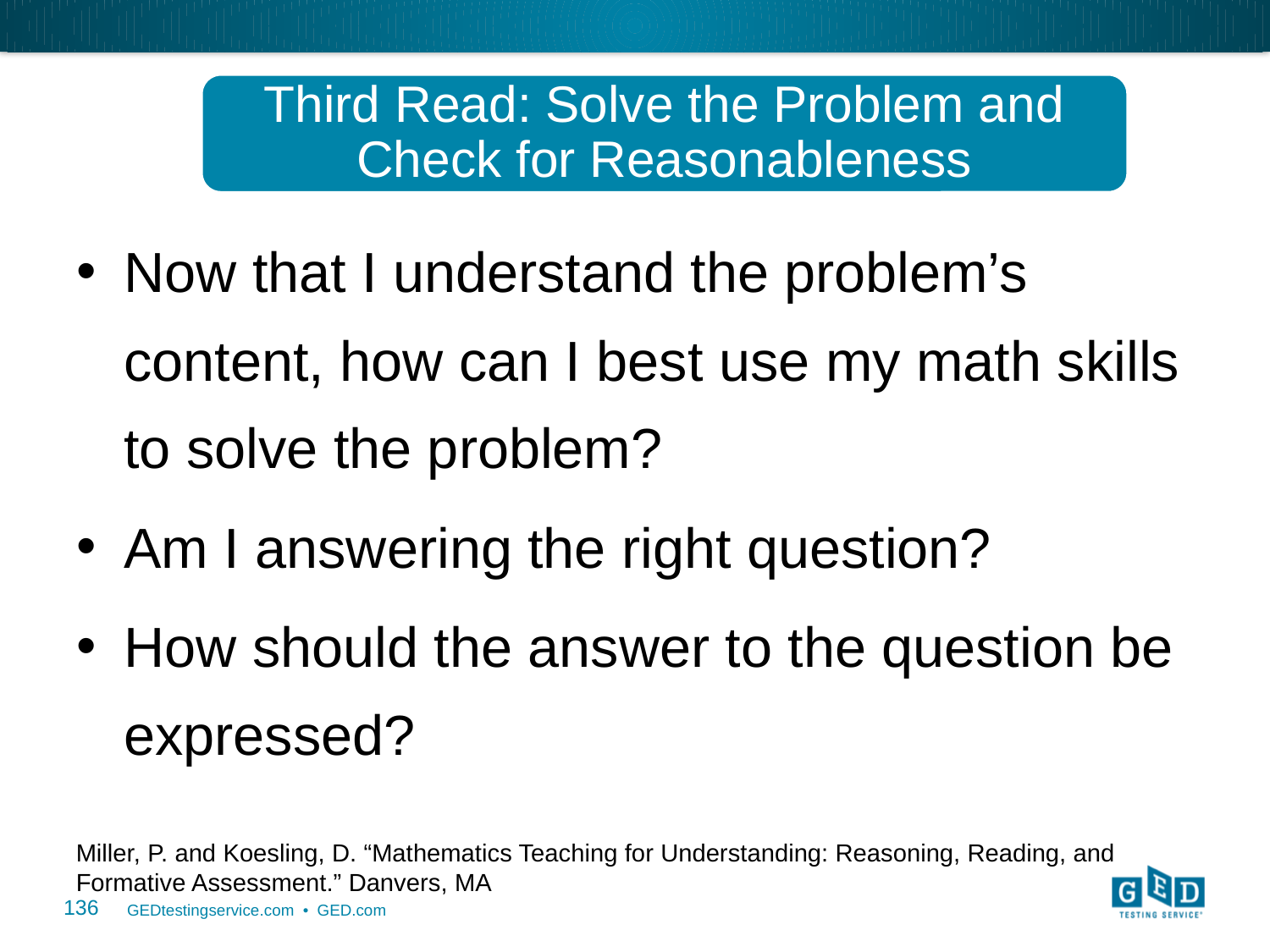

Third Read: Solve the Problem and Check for Reasonableness
Now that I understand the problem’s content, how can I best use my math skills to solve the problem?
Am I answering the right question?
How should the answer to the question be expressed?

Miller, P. and Koesling, D. “Mathematics Teaching for Understanding: Reasoning, Reading, and Formative Assessment.” Danvers, MA
136